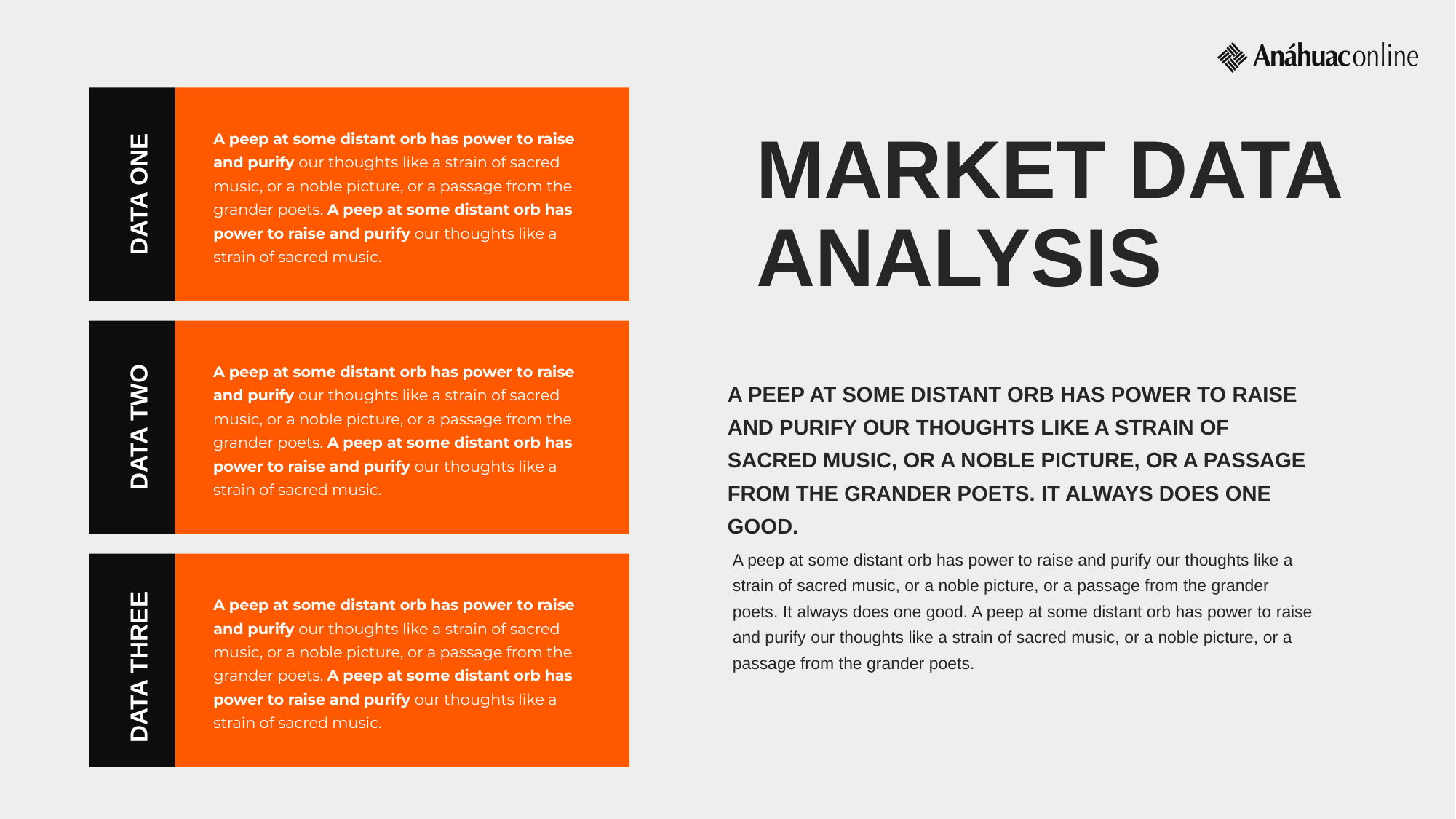

MARKET DATA
ANALYSIS
A peep at some distant orb has power to raise and purify our thoughts like a strain of sacred music, or a noble picture, or a passage from the grander poets. A peep at some distant orb has power to raise and purify our thoughts like a strain of sacred music.
DATA ONE

A peep at some distant orb has power to raise and purify our thoughts like a strain of sacred music, or a noble picture, or a passage from the grander poets. A peep at some distant orb has power to raise and purify our thoughts like a strain of sacred music.
A PEEP AT SOME DISTANT ORB HAS POWER TO RAISE AND PURIFY OUR THOUGHTS LIKE A STRAIN OF SACRED MUSIC, OR A NOBLE PICTURE, OR A PASSAGE FROM THE GRANDER POETS. IT ALWAYS DOES ONE GOOD.
DATA TWO
A peep at some distant orb has power to raise and purify our thoughts like a strain of sacred music, or a noble picture, or a passage from the grander poets. It always does one good. A peep at some distant orb has power to raise and purify our thoughts like a strain of sacred music, or a noble picture, or a passage from the grander poets.

A peep at some distant orb has power to raise and purify our thoughts like a strain of sacred music, or a noble picture, or a passage from the grander poets. A peep at some distant orb has power to raise and purify our thoughts like a strain of sacred music.
DATA THREE